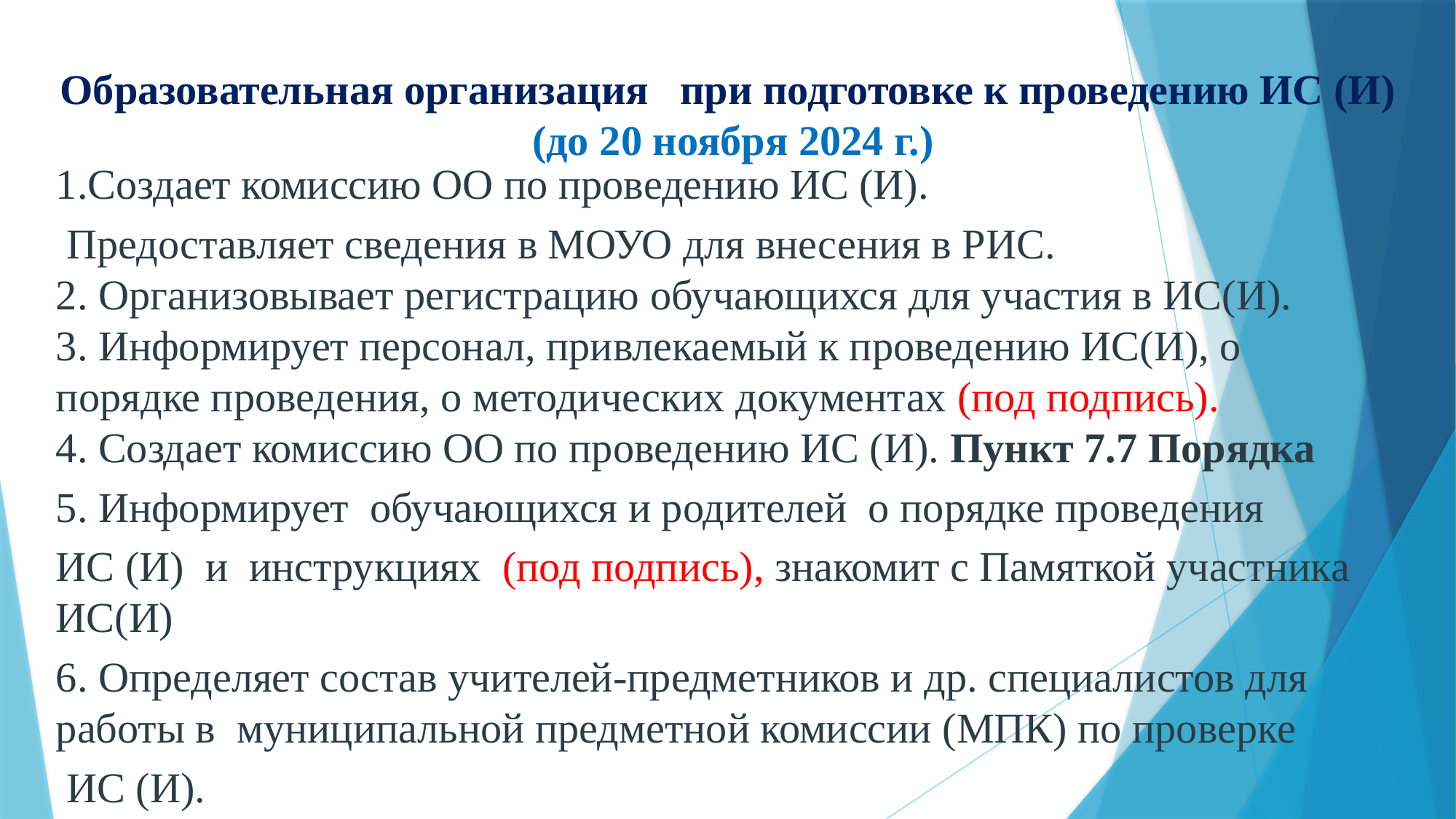

# Образовательная организация   при подготовке к проведению ИС (И) (до 20 ноября 2024 г.)
1.Создает комиссию ОО по проведению ИС (И).
 Предоставляет сведения в МОУО для внесения в РИС.
2. Организовывает регистрацию обучающихся для участия в ИС(И).
3. Информирует персонал, привлекаемый к проведению ИС(И), о порядке проведения, о методических документах (под подпись).
4. Создает комиссию ОО по проведению ИС (И). Пункт 7.7 Порядка
5. Информирует  обучающихся и родителей  о порядке проведения
ИС (И)  и  инструкциях  (под подпись), знакомит с Памяткой участника ИС(И)
6. Определяет состав учителей-предметников и др. специалистов для работы в  муниципальной предметной комиссии (МПК) по проверке
 ИС (И).